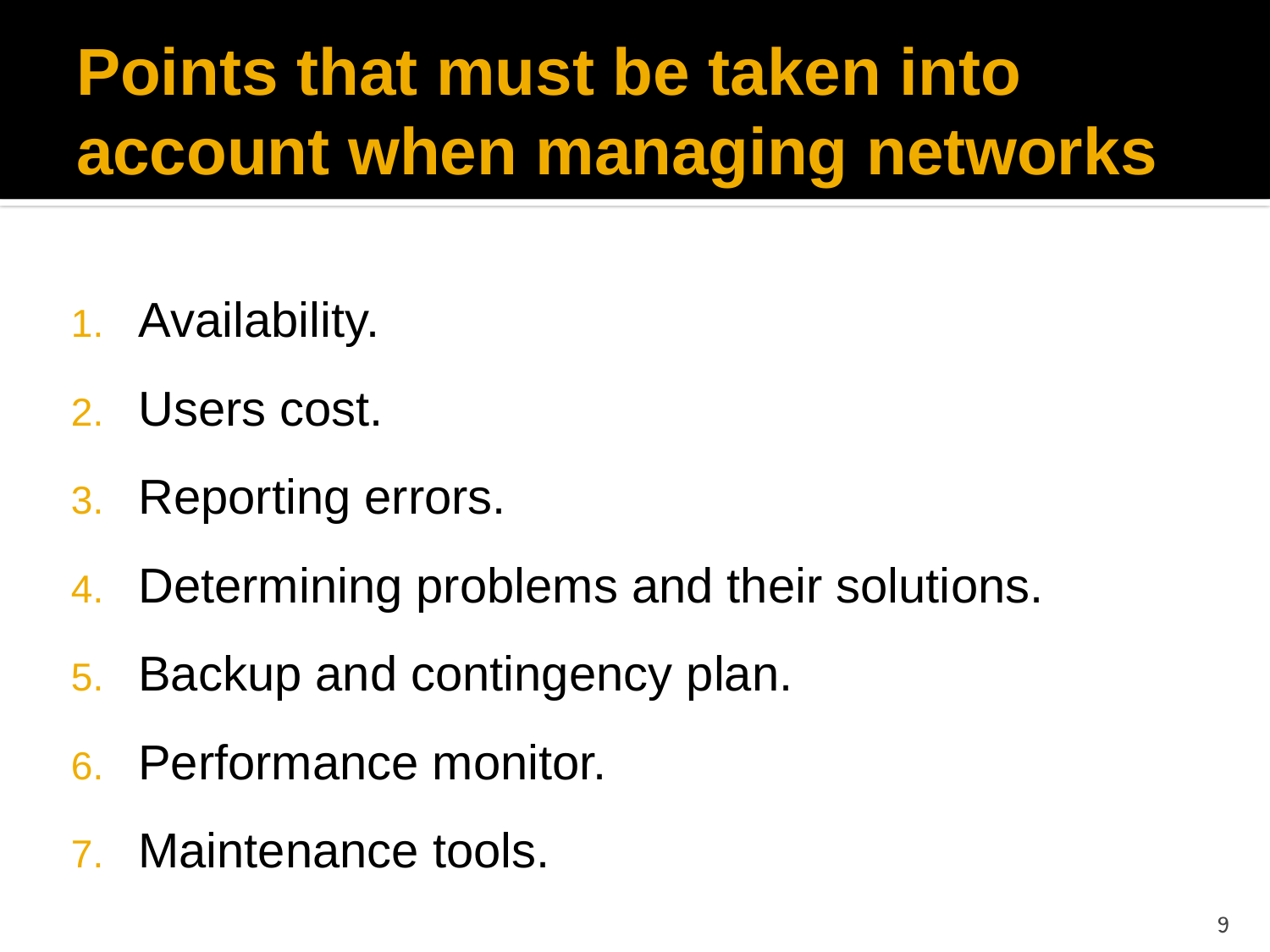

# Points that must be taken into account when managing networks
Availability.
Users cost.
Reporting errors.
Determining problems and their solutions.
Backup and contingency plan.
Performance monitor.
Maintenance tools.
9